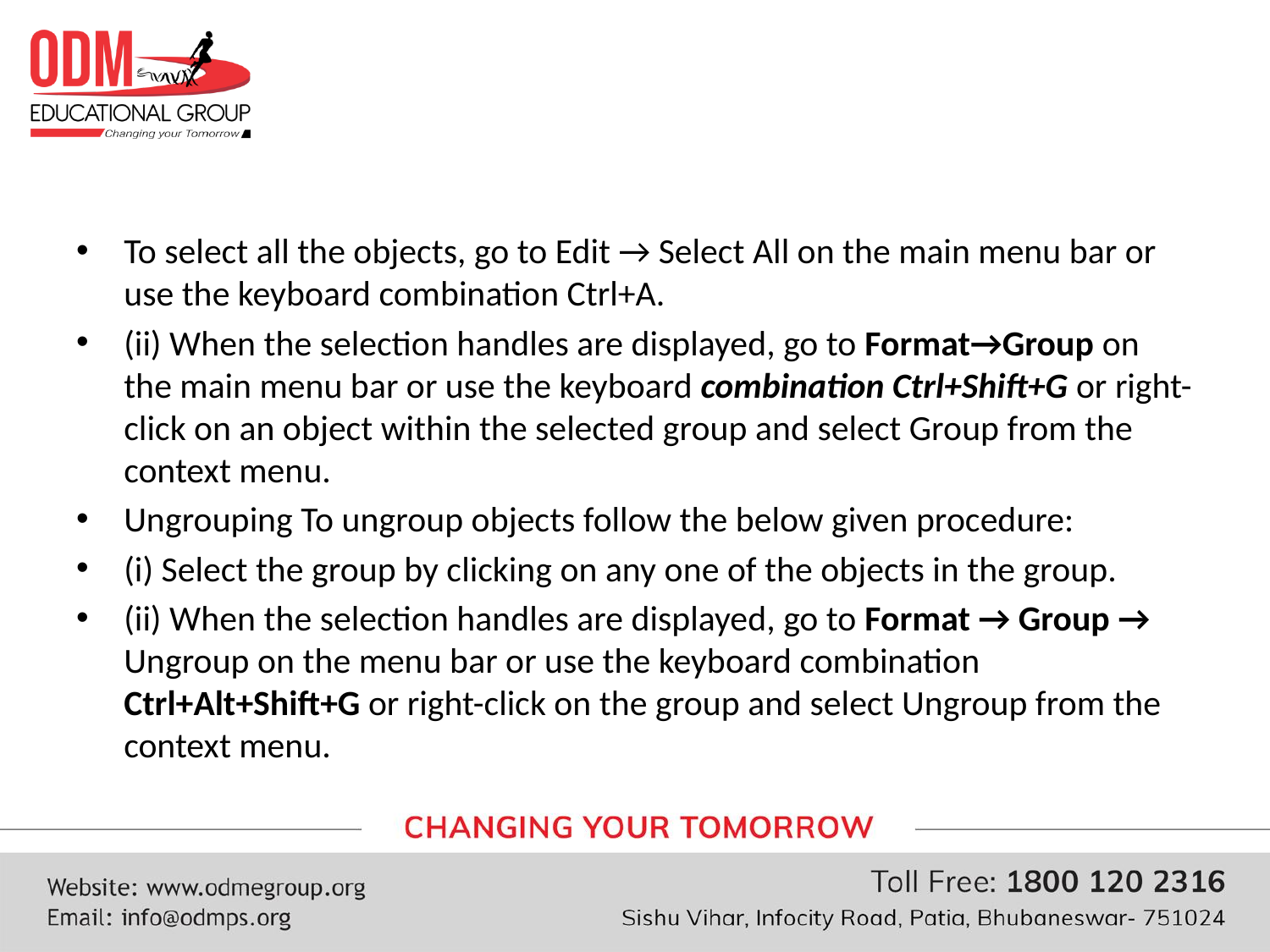

#
To select all the objects, go to Edit → Select All on the main menu bar or use the keyboard combination Ctrl+A.
(ii) When the selection handles are displayed, go to Format→Group on the main menu bar or use the keyboard combination Ctrl+Shift+G or right-click on an object within the selected group and select Group from the context menu.
Ungrouping To ungroup objects follow the below given procedure:
(i) Select the group by clicking on any one of the objects in the group.
(ii) When the selection handles are displayed, go to Format → Group → Ungroup on the menu bar or use the keyboard combination Ctrl+Alt+Shift+G or right-click on the group and select Ungroup from the context menu.